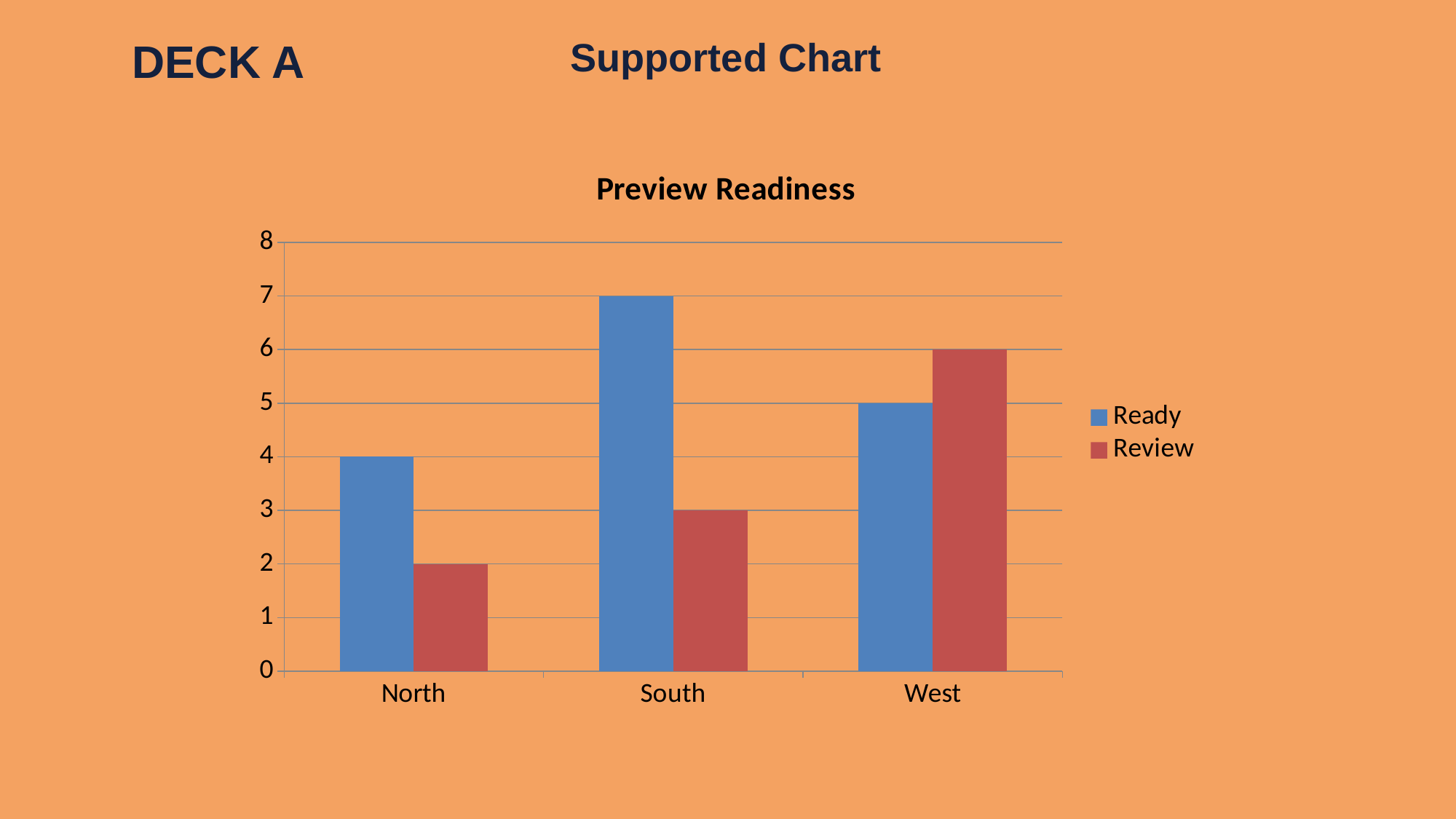

DECK A
Supported Chart

### Chart: Preview Readiness

| Category | Ready | Review |
|---|---|---|
| North | 4.0 | 2.0 |
| South | 7.0 | 3.0 |
| West | 5.0 | 6.0 |